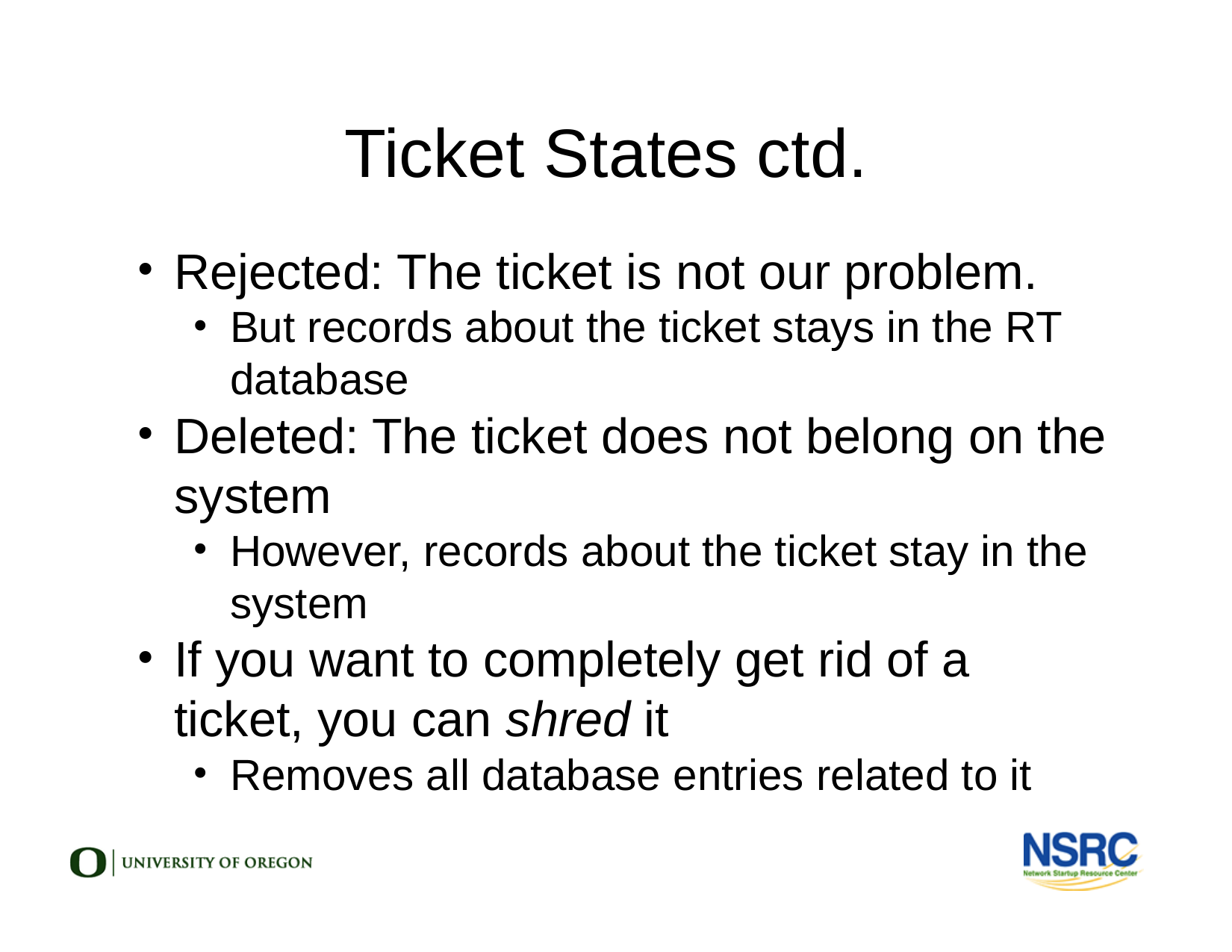

Ticket States ctd.
Rejected: The ticket is not our problem.
But records about the ticket stays in the RT database
Deleted: The ticket does not belong on the system
However, records about the ticket stay in the system
If you want to completely get rid of a ticket, you can shred it
Removes all database entries related to it